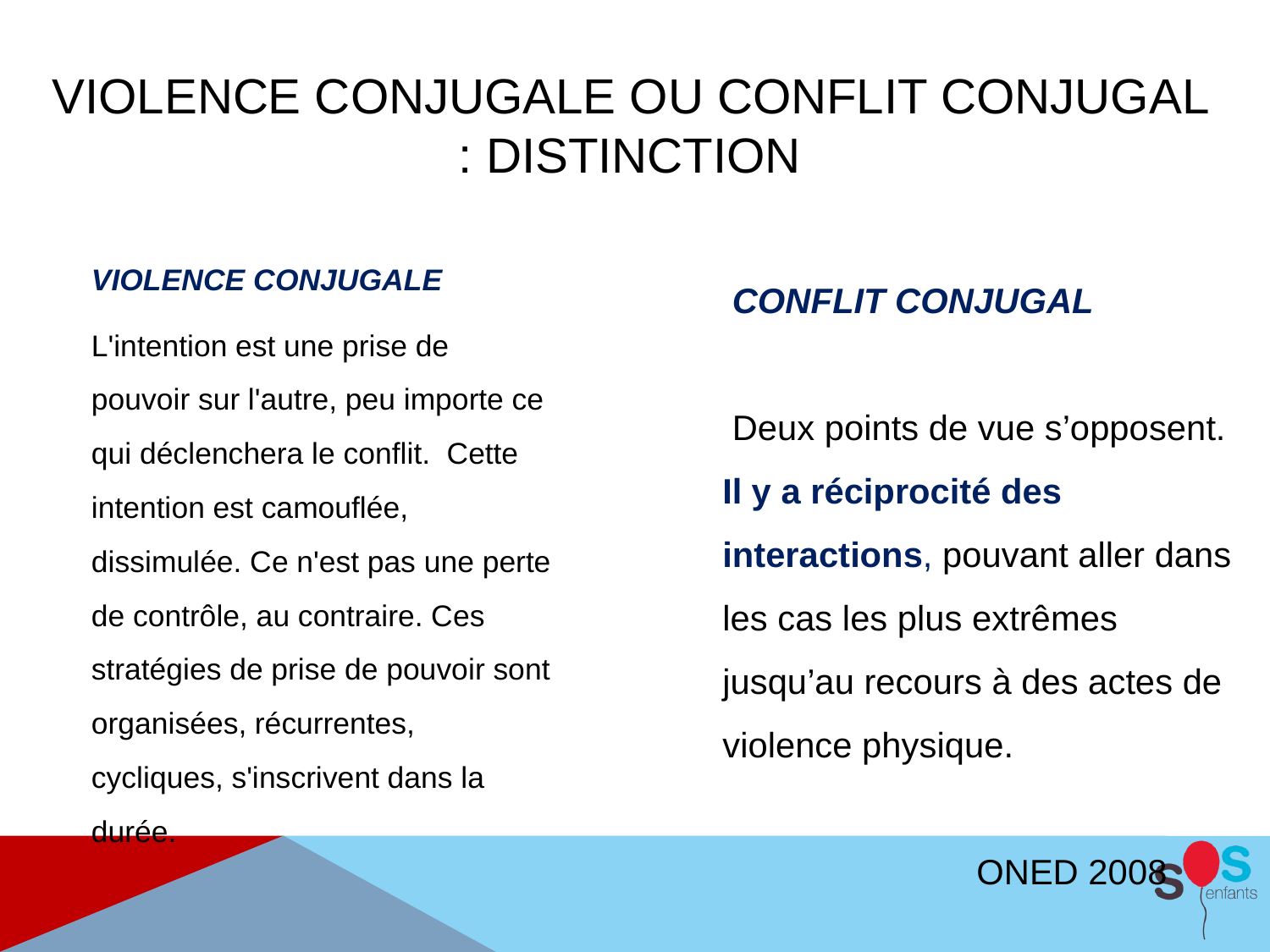

# Violence Conjugale ou Conflit Conjugal : Distinction
	VIOLENCE CONJUGALE
	L'intention est une prise de pouvoir sur l'autre, peu importe ce qui déclenchera le conflit.  Cette intention est camouflée, dissimulée. Ce n'est pas une perte de contrôle, au contraire. Ces stratégies de prise de pouvoir sont organisées, récurrentes, cycliques, s'inscrivent dans la durée.

 CONFLIT CONJUGAL

 Deux points de vue s’opposent.
Il y a réciprocité des interactions, pouvant aller dans les cas les plus extrêmes jusqu’au recours à des actes de violence physique.

		ONED 2008